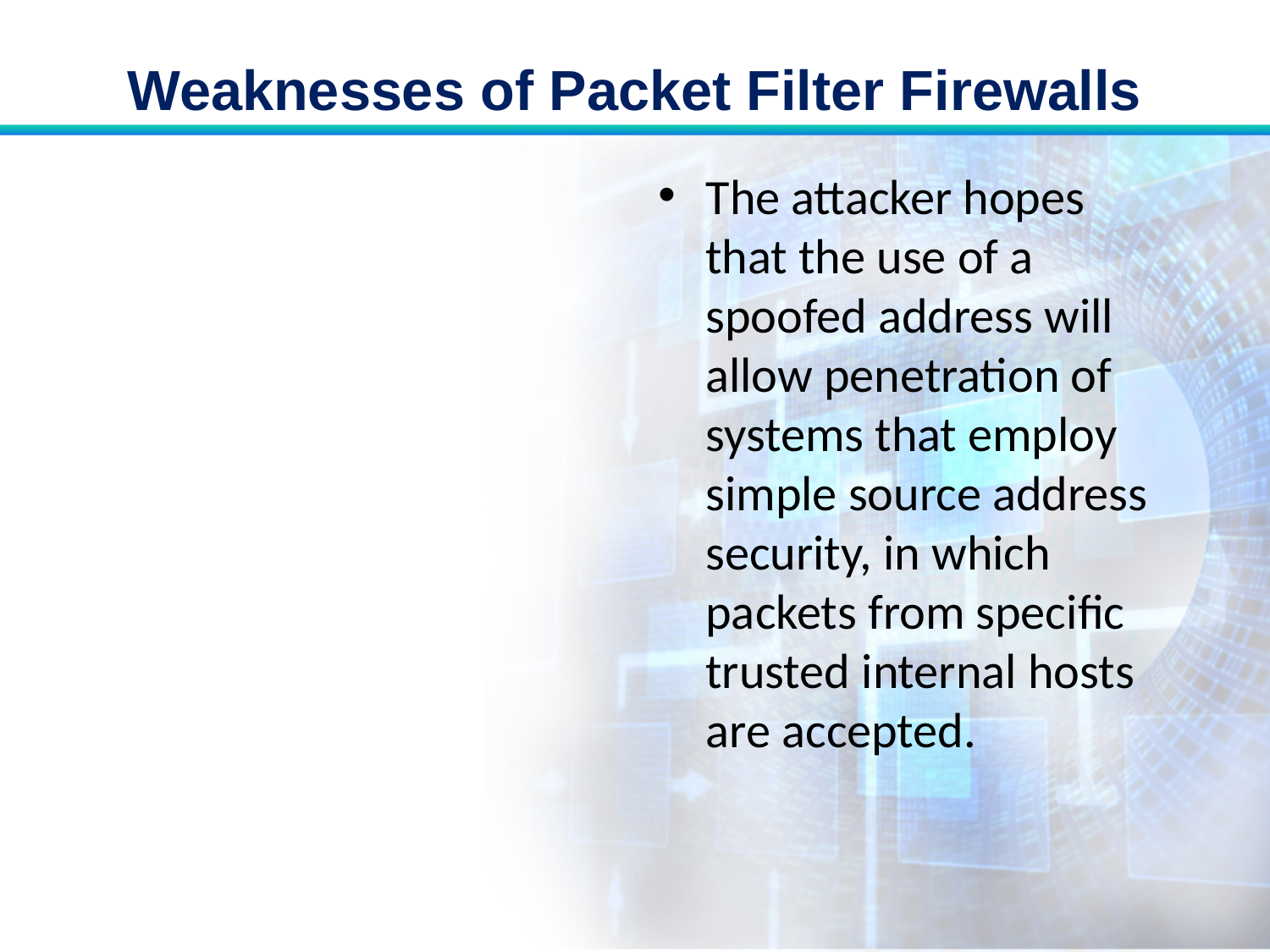

# Weaknesses of Packet Filter Firewalls
The attacker hopes that the use of a spoofed address will allow penetration of systems that employ simple source address security, in which packets from specific trusted internal hosts are accepted.